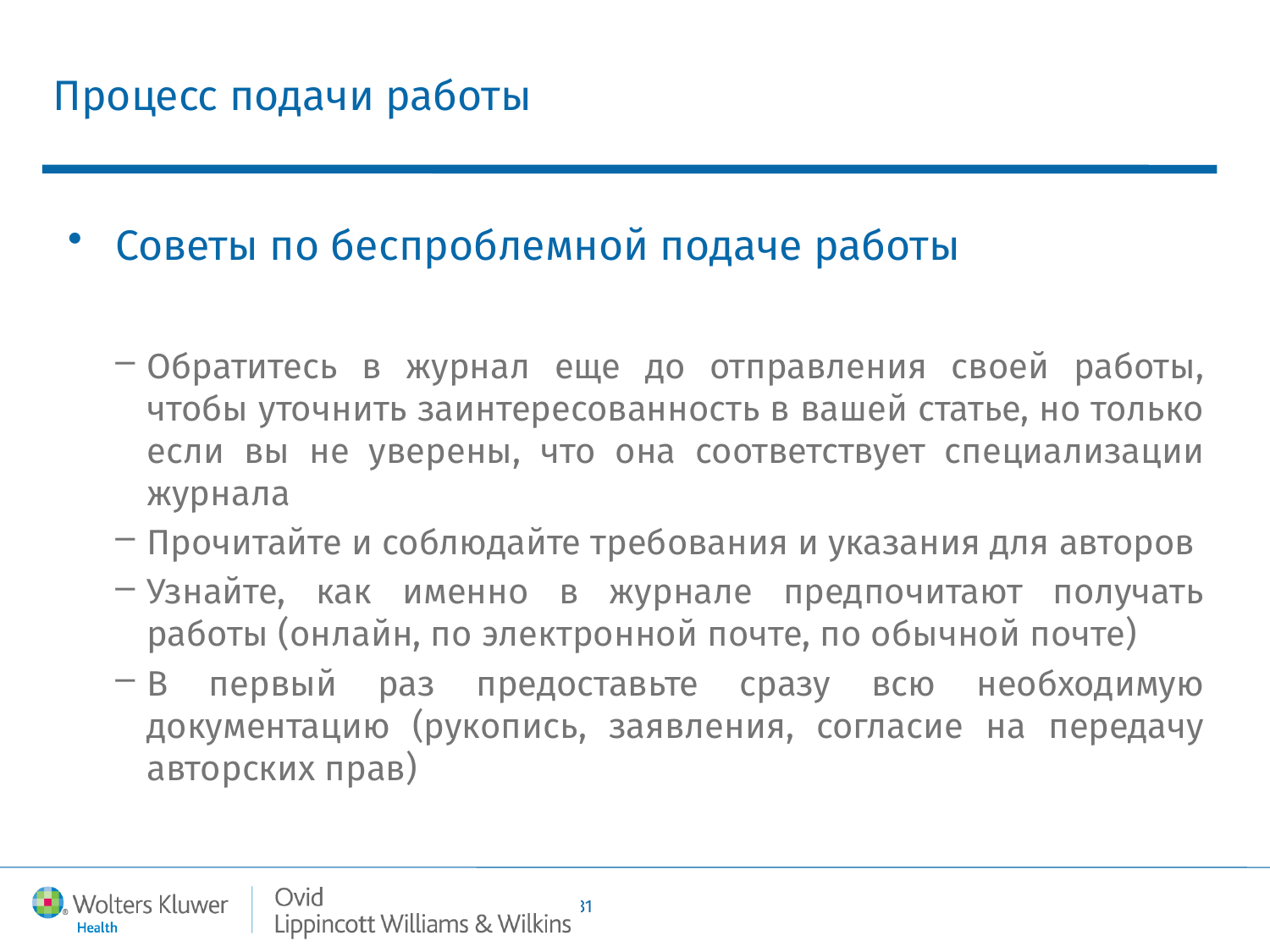

# Процесс подачи работы
Советы по беспроблемной подаче работы

Обратитесь в журнал еще до отправления своей работы, чтобы уточнить заинтересованность в вашей статье, но только если вы не уверены, что она соответствует специализации журнала
Прочитайте и соблюдайте требования и указания для авторов
Узнайте, как именно в журнале предпочитают получать работы (онлайн, по электронной почте, по обычной почте)
В первый раз предоставьте сразу всю необходимую документацию (рукопись, заявления, согласие на передачу авторских прав)